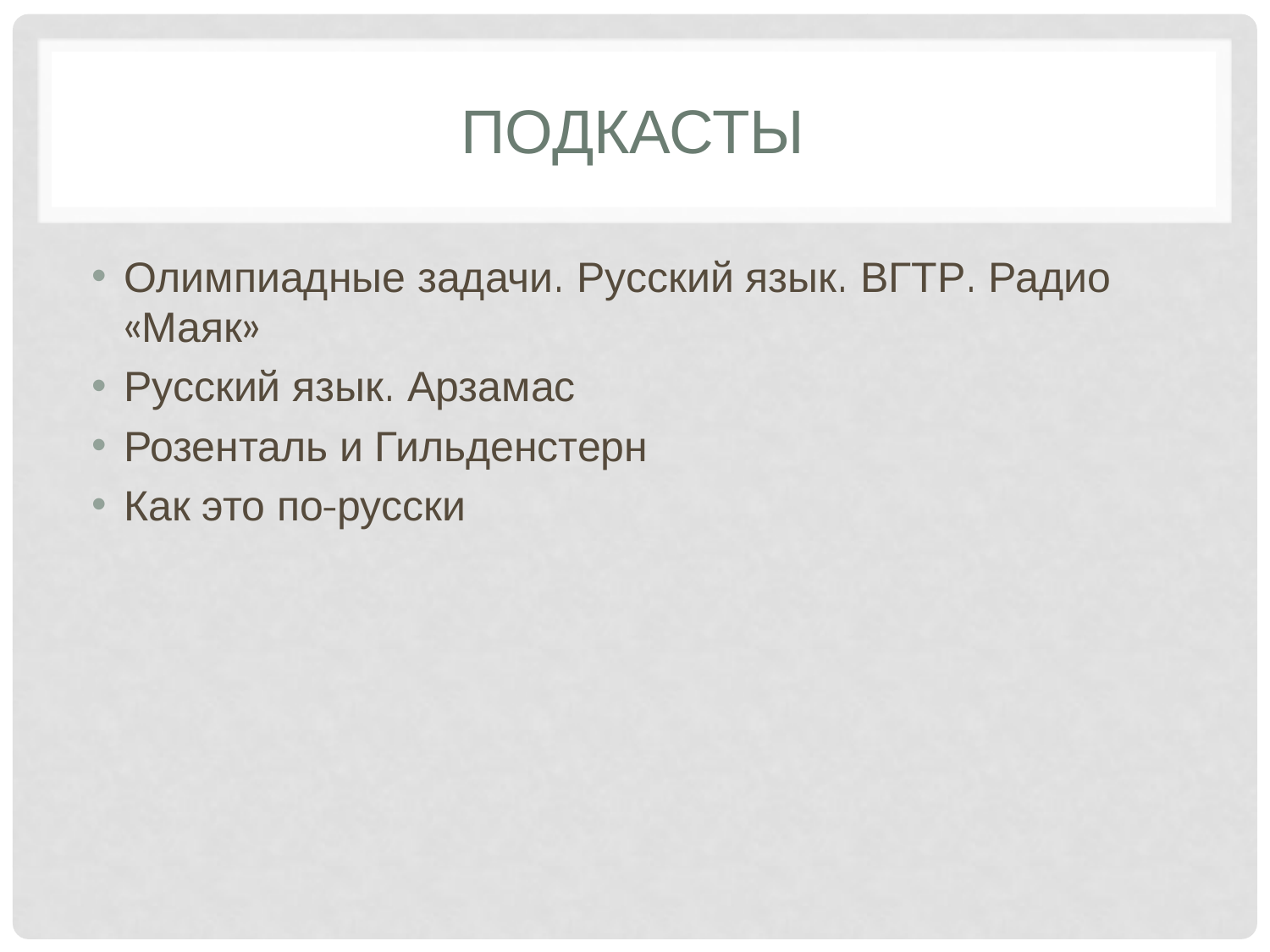

# Подкасты
Олимпиадные задачи. Русский язык. ВГТР. Радио «Маяк»
Русский язык. Арзамас
Розенталь и Гильденстерн
Как это по-русски